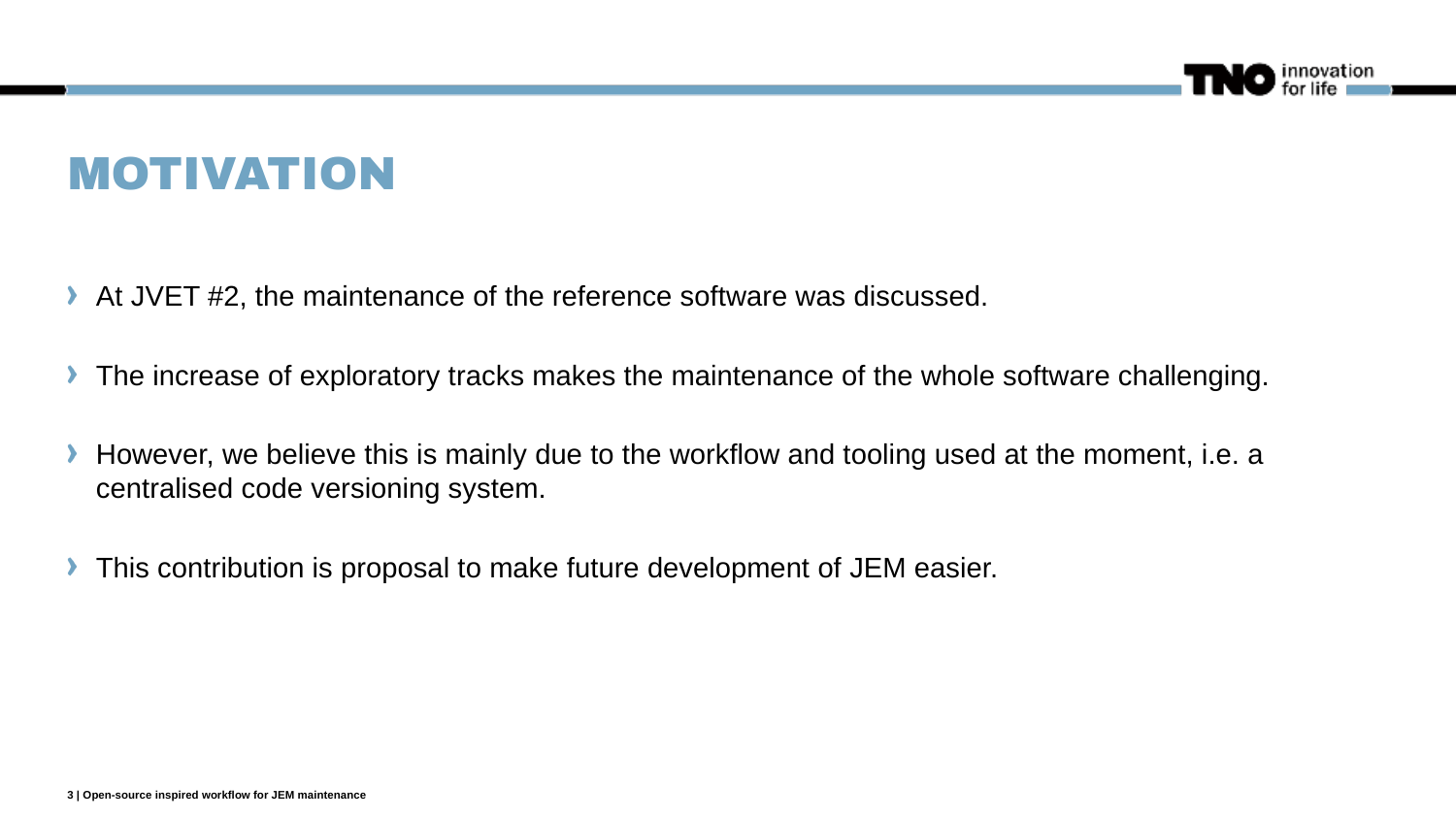

# Motivation
At JVET #2, the maintenance of the reference software was discussed.

The increase of exploratory tracks makes the maintenance of the whole software challenging.

However, we believe this is mainly due to the workflow and tooling used at the moment, i.e. a centralised code versioning system.

This contribution is proposal to make future development of JEM easier.
3 | Open-source inspired workflow for JEM maintenance